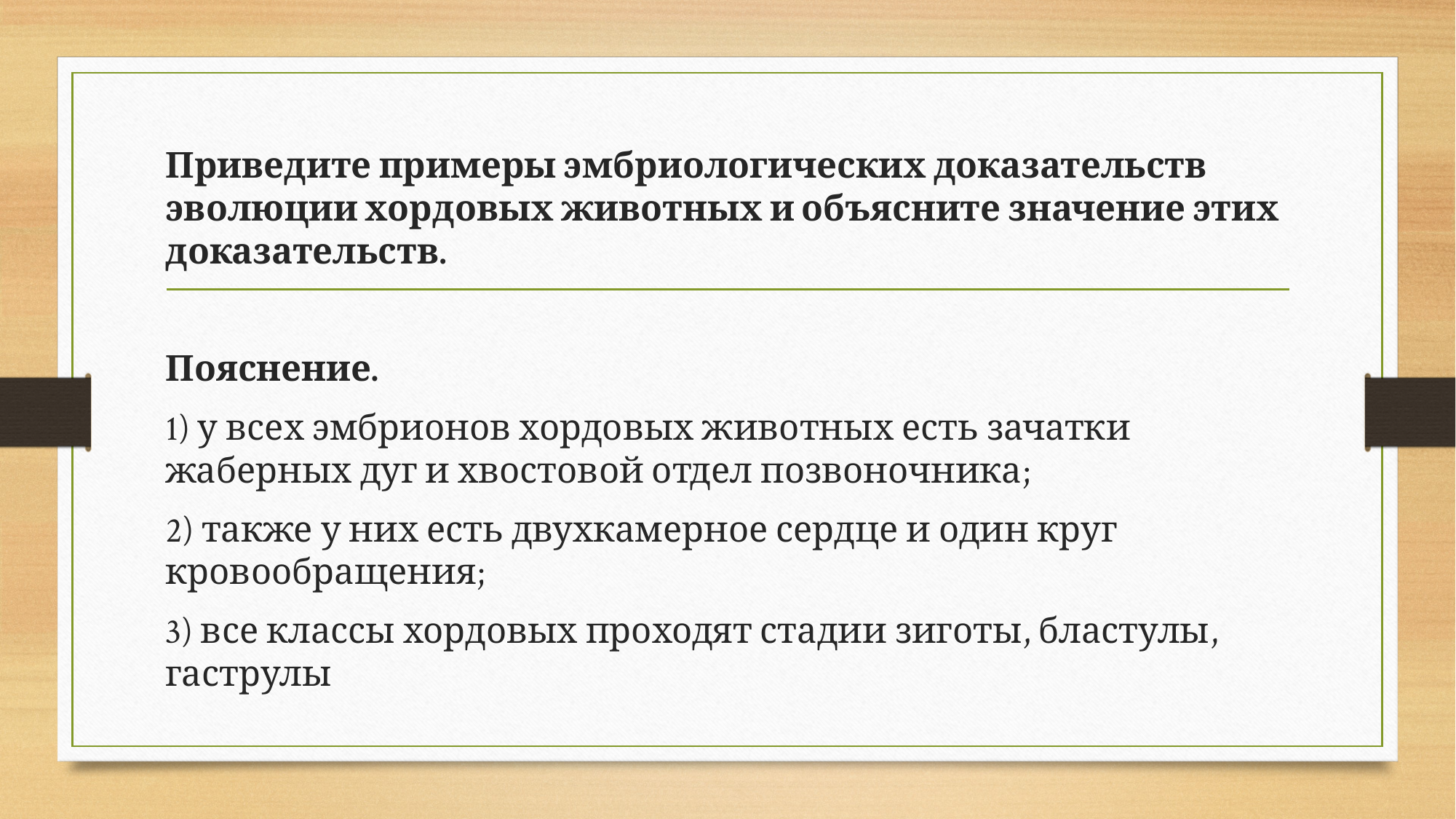

#
Приведите примеры эмбриологических доказательств эволюции хордовых животных и объясните значение этих доказательств.

Пояснение.
1) у всех эмбрионов хордовых животных есть зачатки жаберных дуг и хвостовой отдел позвоночника;
2) также у них есть двухкамерное сердце и один круг кровообращения;
3) все классы хордовых проходят стадии зиготы, бластулы, гаструлы